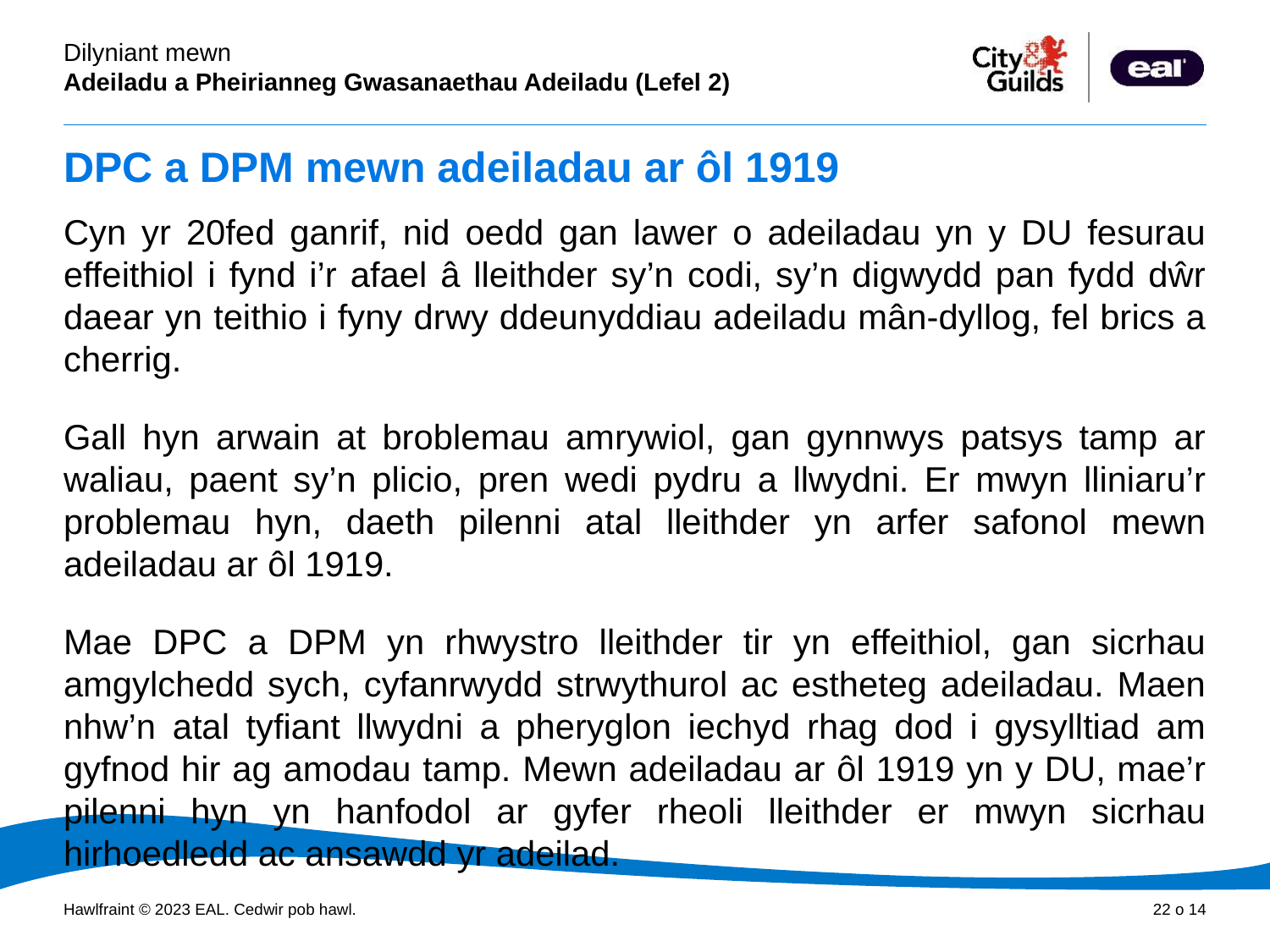

# DPC a DPM mewn adeiladau ar ôl 1919
Cyn yr 20fed ganrif, nid oedd gan lawer o adeiladau yn y DU fesurau effeithiol i fynd i’r afael â lleithder sy’n codi, sy’n digwydd pan fydd dŵr daear yn teithio i fyny drwy ddeunyddiau adeiladu mân-dyllog, fel brics a cherrig.
Gall hyn arwain at broblemau amrywiol, gan gynnwys patsys tamp ar waliau, paent sy’n plicio, pren wedi pydru a llwydni. Er mwyn lliniaru’r problemau hyn, daeth pilenni atal lleithder yn arfer safonol mewn adeiladau ar ôl 1919.
Mae DPC a DPM yn rhwystro lleithder tir yn effeithiol, gan sicrhau amgylchedd sych, cyfanrwydd strwythurol ac estheteg adeiladau. Maen nhw’n atal tyfiant llwydni a pheryglon iechyd rhag dod i gysylltiad am gyfnod hir ag amodau tamp. Mewn adeiladau ar ôl 1919 yn y DU, mae’r pilenni hyn yn hanfodol ar gyfer rheoli lleithder er mwyn sicrhau hirhoedledd ac ansawdd yr adeilad.